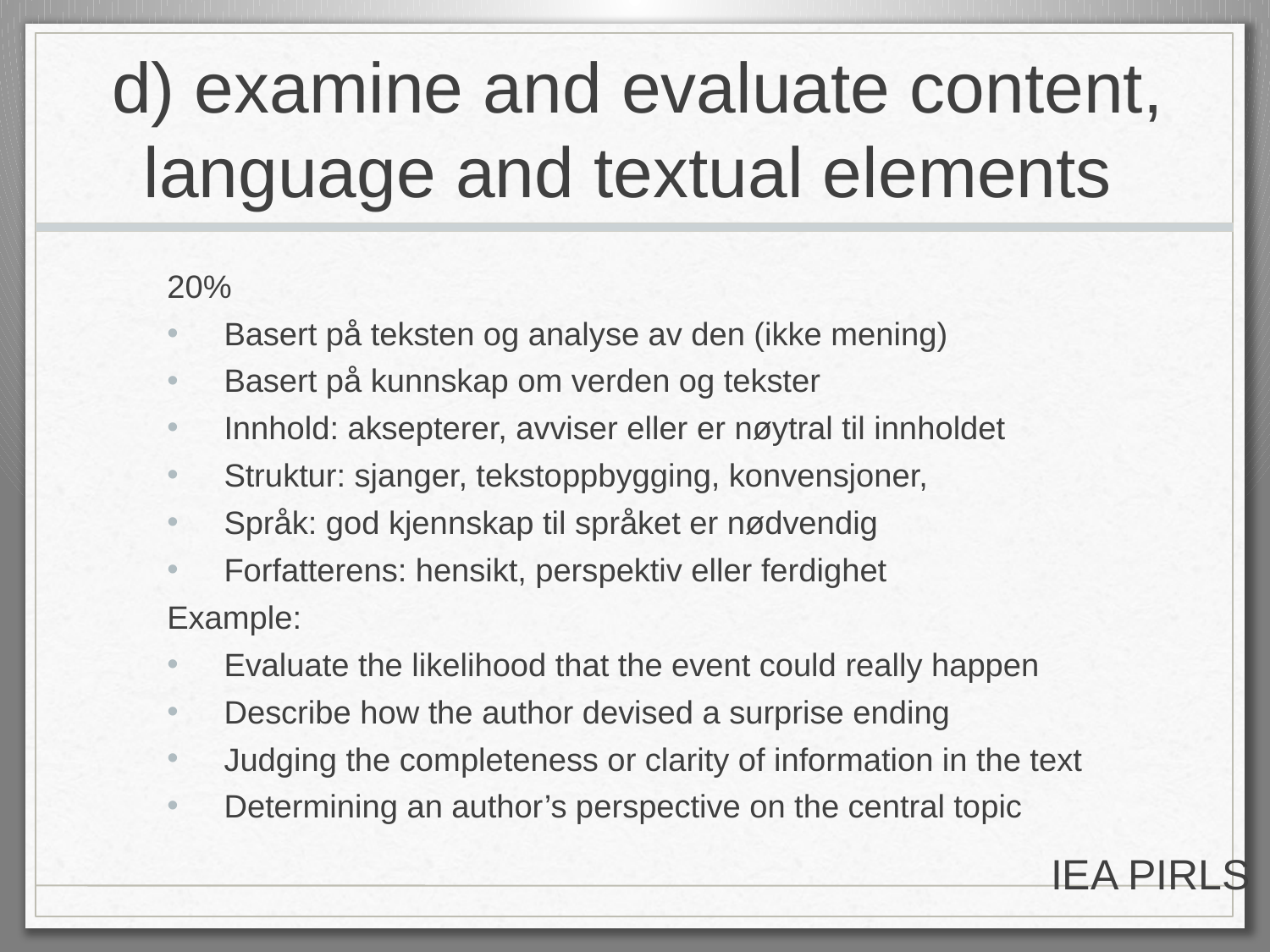

# d) examine and evaluate content, language and textual elements
20%
Basert på teksten og analyse av den (ikke mening)
Basert på kunnskap om verden og tekster
Innhold: aksepterer, avviser eller er nøytral til innholdet
Struktur: sjanger, tekstoppbygging, konvensjoner,
Språk: god kjennskap til språket er nødvendig
Forfatterens: hensikt, perspektiv eller ferdighet
Example:
Evaluate the likelihood that the event could really happen
Describe how the author devised a surprise ending
Judging the completeness or clarity of information in the text
Determining an author’s perspective on the central topic
IEA PIRLS